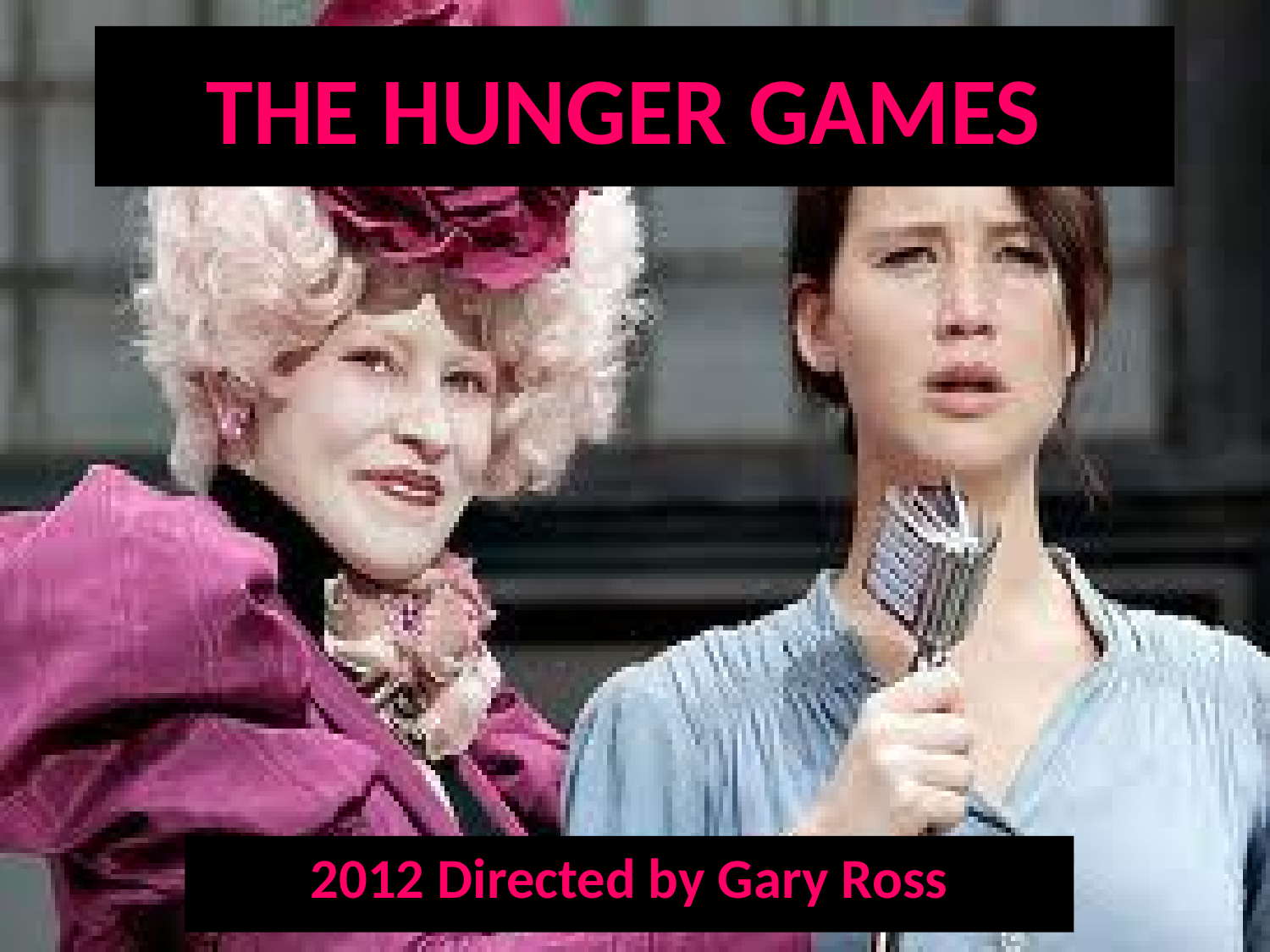

# THE HUNGER GAMES
2012 Directed by Gary Ross